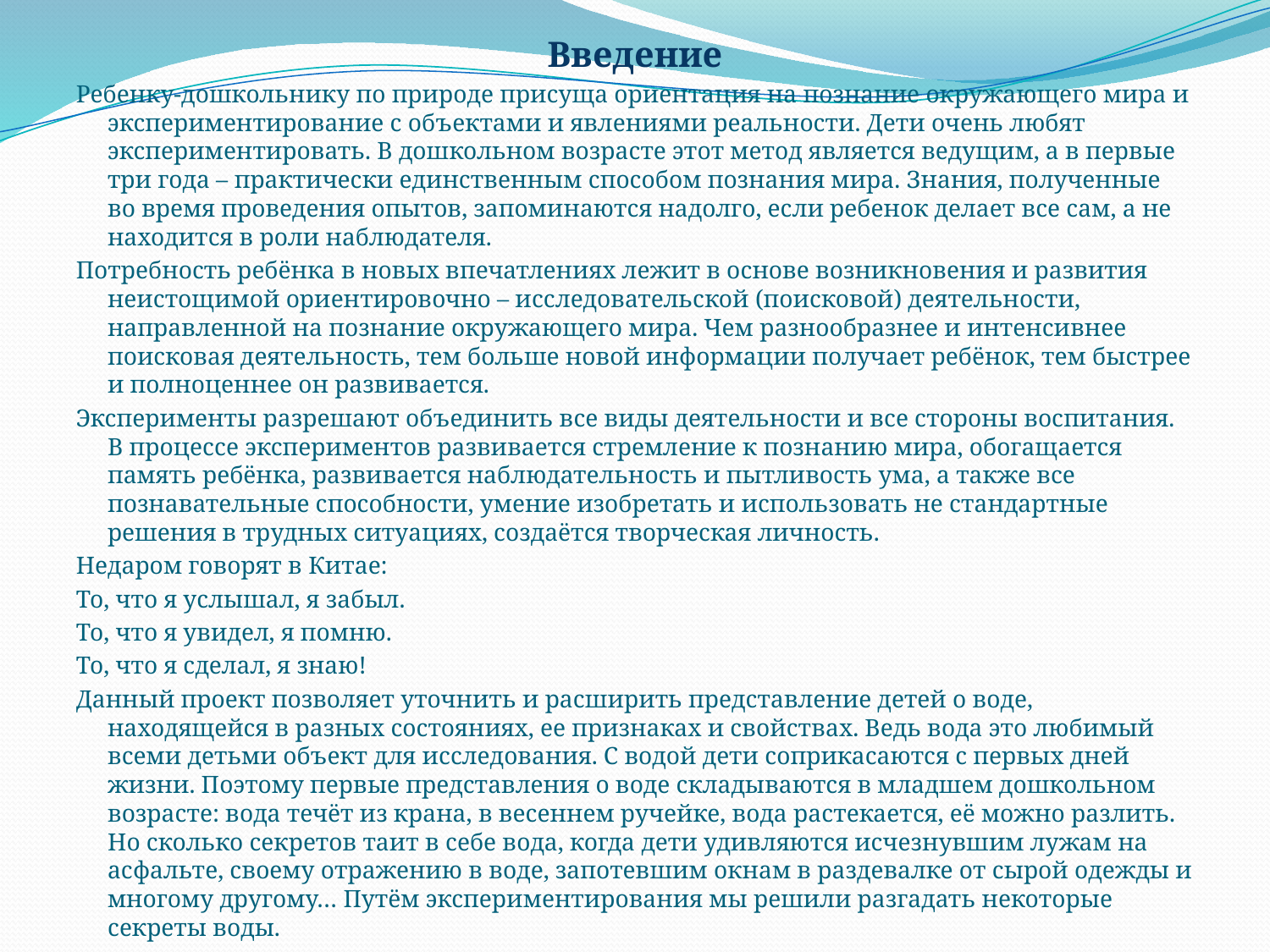

Введение
Ребенку-дошкольнику по природе присуща ориентация на познание окружающего мира и экспериментирование с объектами и явлениями реальности. Дети очень любят экспериментировать. В дошкольном возрасте этот метод является ведущим, а в первые три года – практически единственным способом познания мира. Знания, полученные во время проведения опытов, запоминаются надолго, если ребенок делает все сам, а не находится в роли наблюдателя.
Потребность ребёнка в новых впечатлениях лежит в основе возникновения и развития неистощимой ориентировочно – исследовательской (поисковой) деятельности, направленной на познание окружающего мира. Чем разнообразнее и интенсивнее поисковая деятельность, тем больше новой информации получает ребёнок, тем быстрее и полноценнее он развивается.
Эксперименты разрешают объединить все виды деятельности и все стороны воспитания. В процессе экспериментов развивается стремление к познанию мира, обогащается память ребёнка, развивается наблюдательность и пытливость ума, а также все познавательные способности, умение изобретать и использовать не стандартные решения в трудных ситуациях, создаётся творческая личность.
Недаром говорят в Китае:
То, что я услышал, я забыл.
То, что я увидел, я помню.
То, что я сделал, я знаю!
Данный проект позволяет уточнить и расширить представление детей о воде, находящейся в разных состояниях, ее признаках и свойствах. Ведь вода это любимый всеми детьми объект для исследования. С водой дети соприкасаются с первых дней жизни. Поэтому первые представления о воде складываются в младшем дошкольном возрасте: вода течёт из крана, в весеннем ручейке, вода растекается, её можно разлить. Но сколько секретов таит в себе вода, когда дети удивляются исчезнувшим лужам на асфальте, своему отражению в воде, запотевшим окнам в раздевалке от сырой одежды и многому другому… Путём экспериментирования мы решили разгадать некоторые секреты воды.